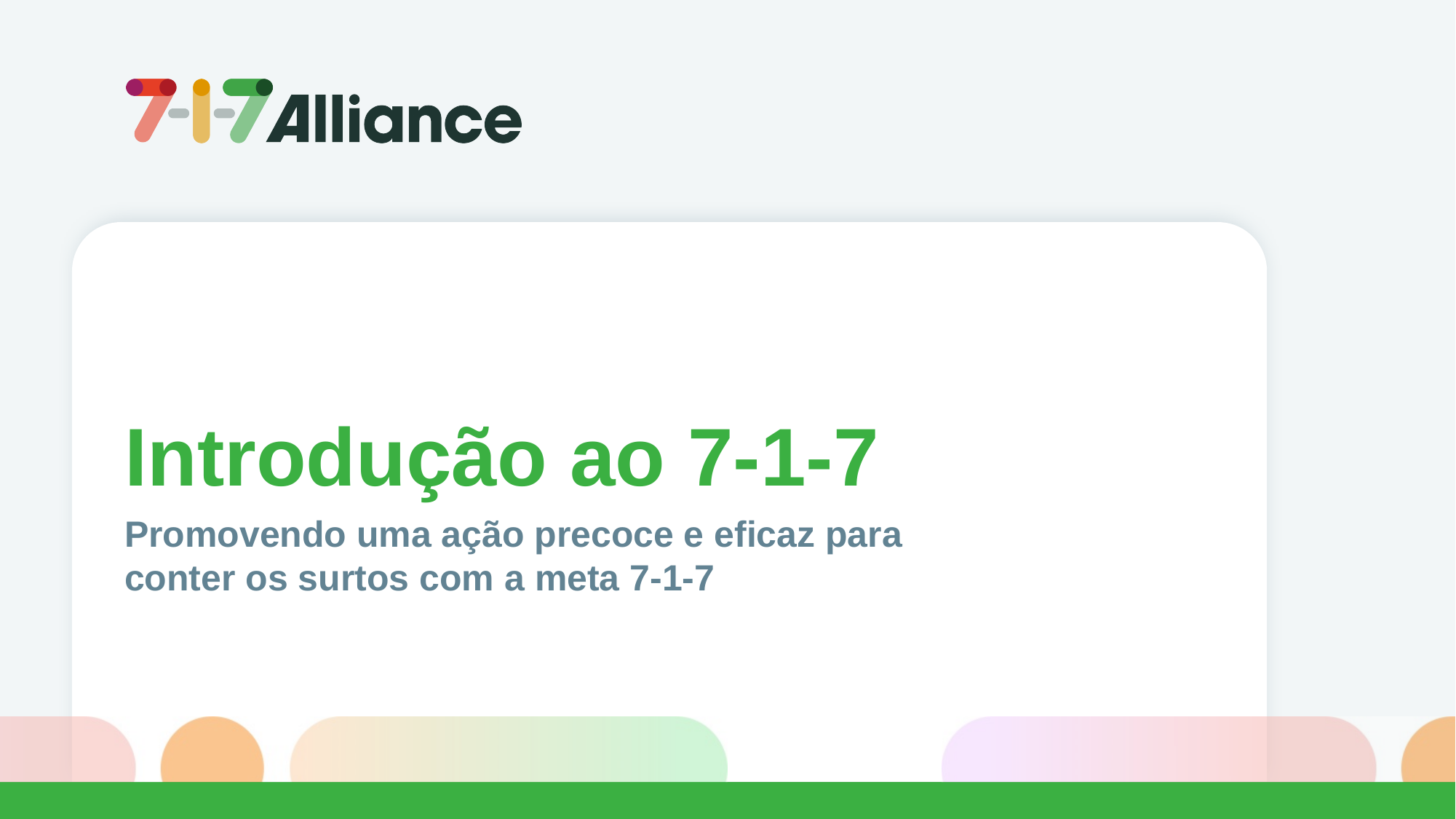

Introdução ao 7-1-7
Promovendo uma ação precoce e eficaz para conter os surtos com a meta 7-1-7